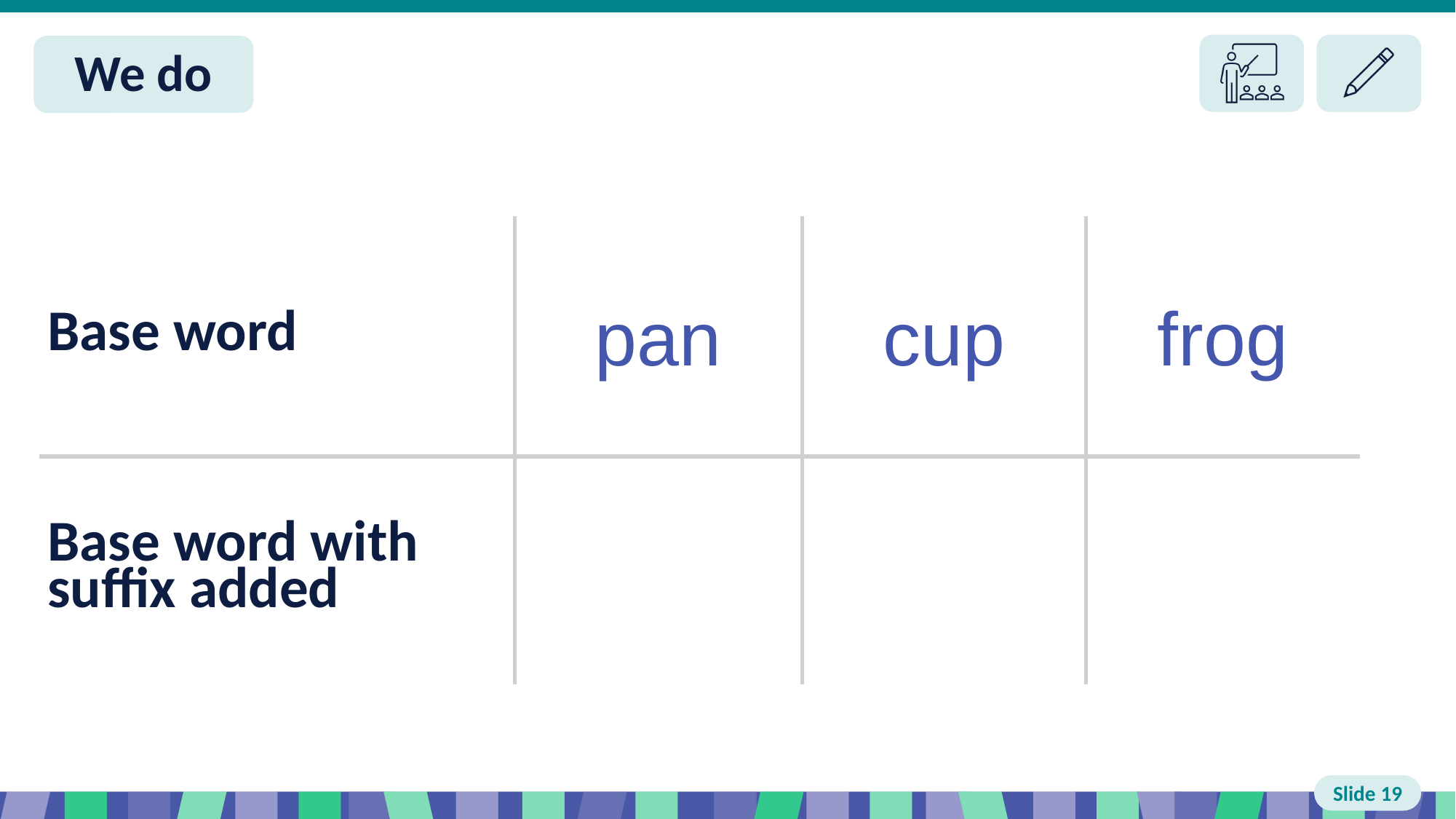

Slide 19 We do
| Base word | pan | cup | frog |
| --- | --- | --- | --- |
| Base word with suffix added |  |  |  |